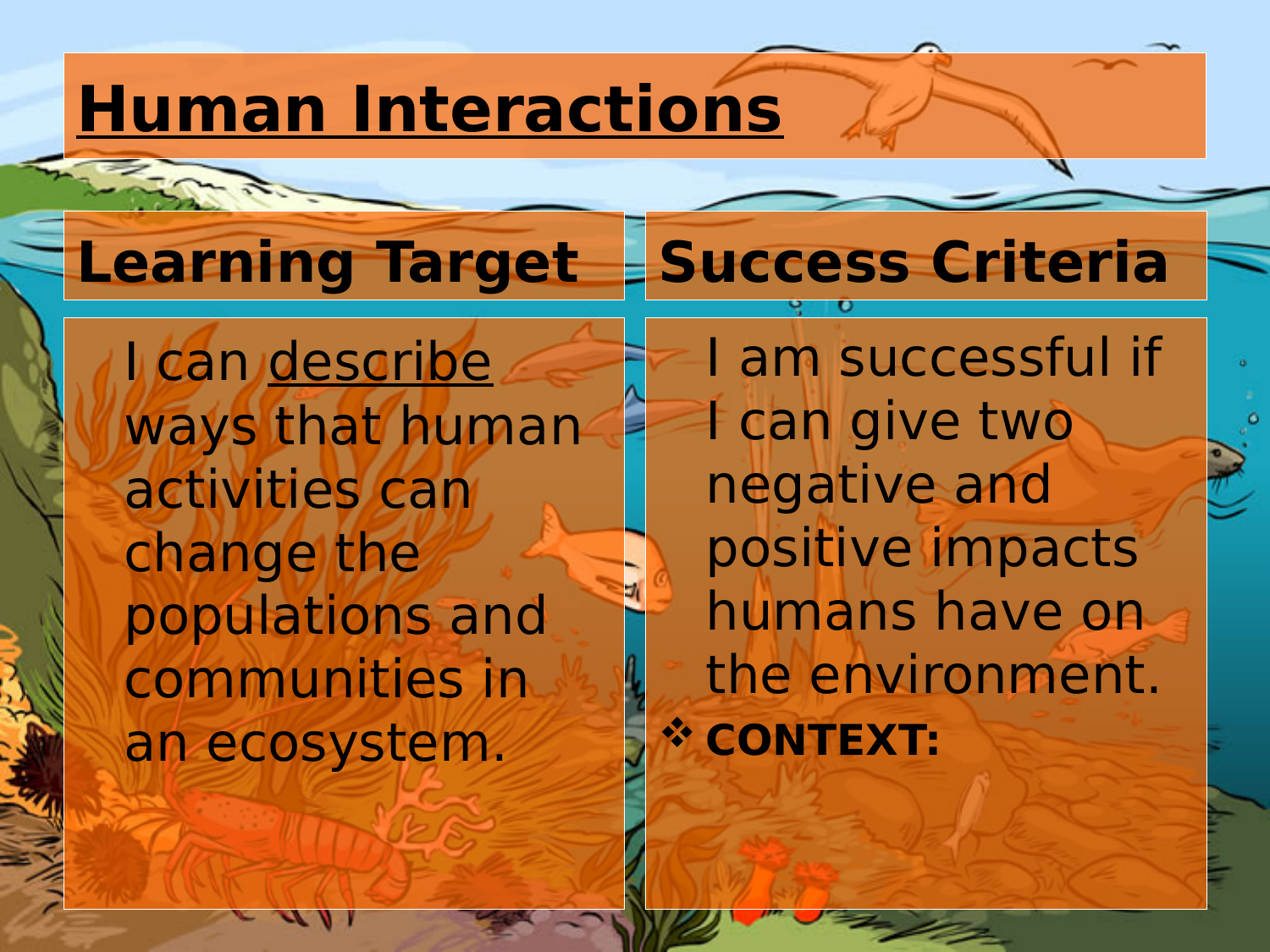

# Human Interactions
Learning Target
Success Criteria
	I can describe ways that human activities can change the populations and communities in an ecosystem.
	I am successful if I can give two negative and positive impacts humans have on the environment.
CONTEXT: